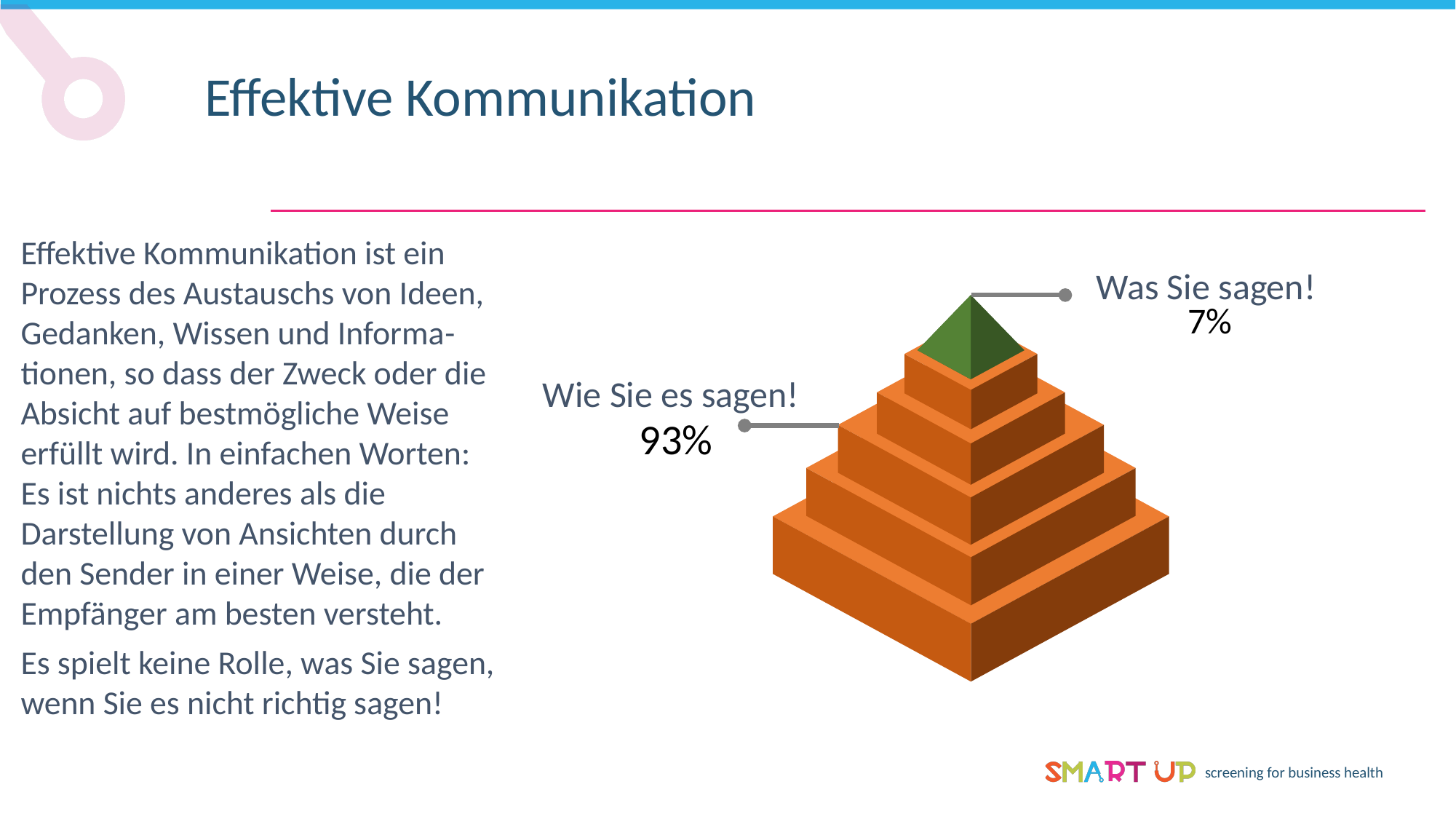

Effektive Kommunikation
Effektive Kommunikation ist ein Prozess des Austauschs von Ideen, Gedanken, Wissen und Informa-tionen, so dass der Zweck oder die Absicht auf bestmögliche Weise erfüllt wird. In einfachen Worten: Es ist nichts anderes als die Darstellung von Ansichten durch den Sender in einer Weise, die der Empfänger am besten versteht.
Es spielt keine Rolle, was Sie sagen, wenn Sie es nicht richtig sagen!
Was Sie sagen!

7%

Wie Sie es sagen!

93%